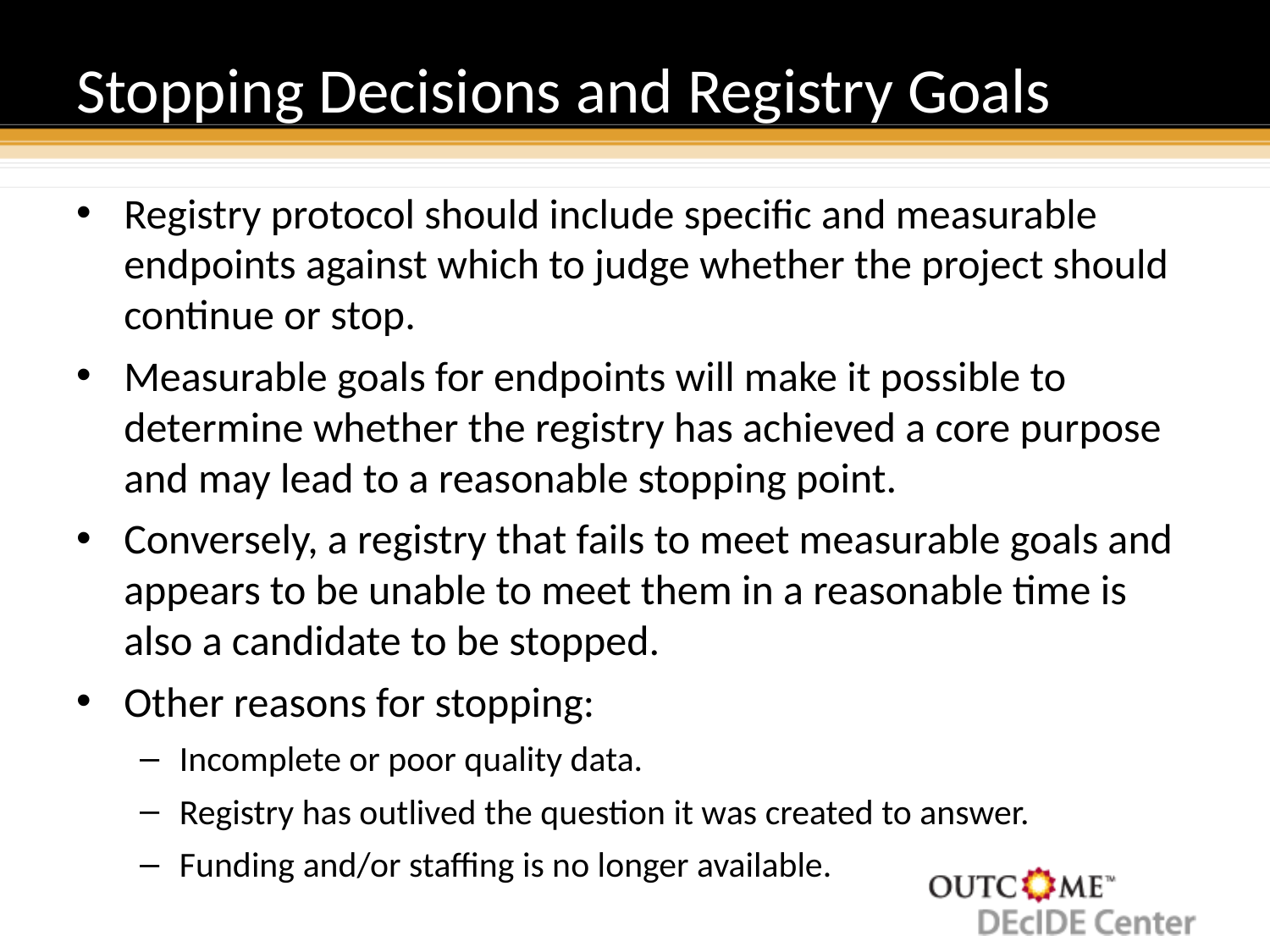

# Stopping Decisions and Registry Goals
Registry protocol should include specific and measurable endpoints against which to judge whether the project should continue or stop.
Measurable goals for endpoints will make it possible to determine whether the registry has achieved a core purpose and may lead to a reasonable stopping point.
Conversely, a registry that fails to meet measurable goals and appears to be unable to meet them in a reasonable time is also a candidate to be stopped.
Other reasons for stopping:
Incomplete or poor quality data.
Registry has outlived the question it was created to answer.
Funding and/or staffing is no longer available.